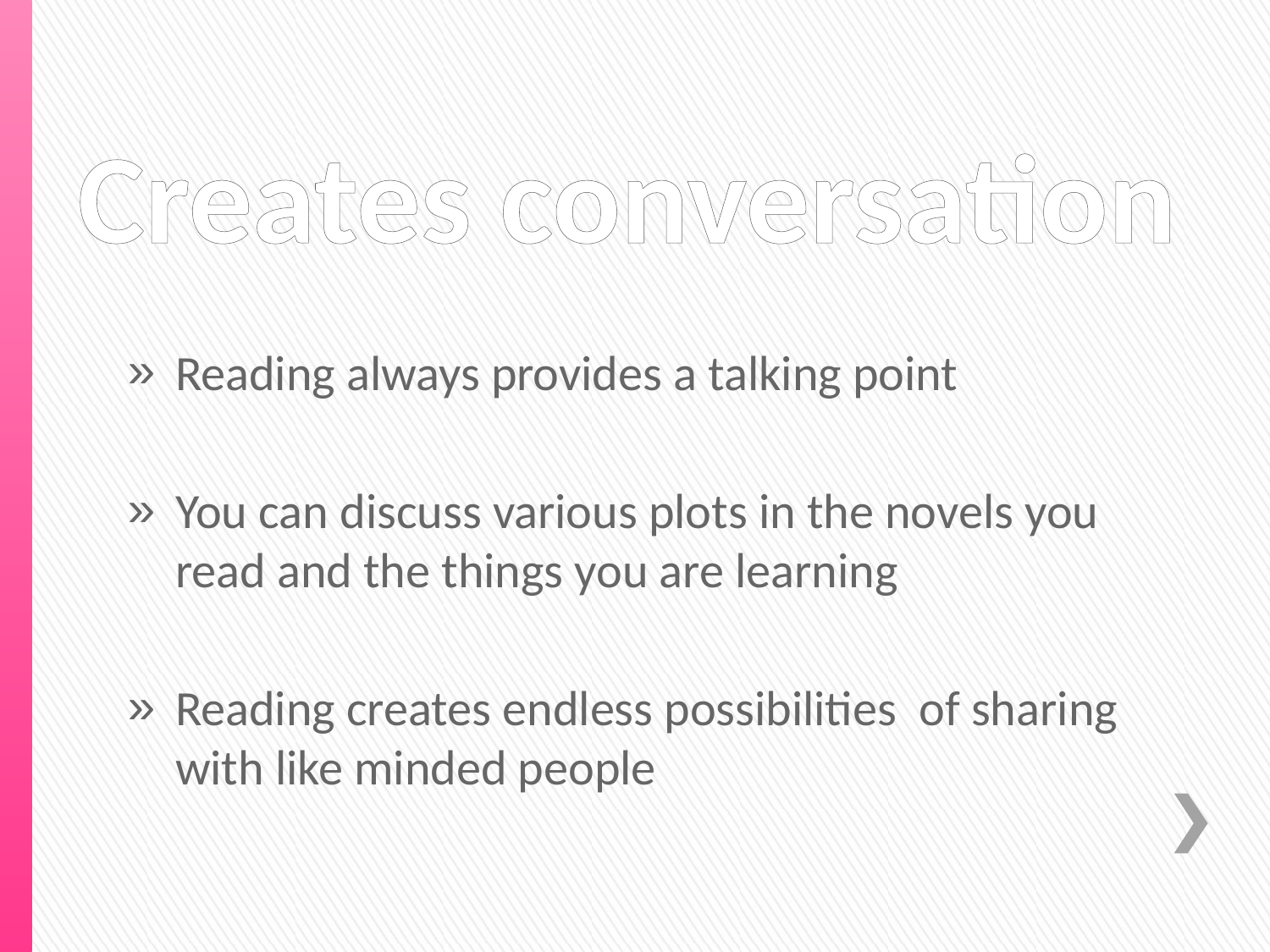

# Creates conversation
Reading always provides a talking point

You can discuss various plots in the novels you read and the things you are learning

Reading creates endless possibilities  of sharing with like minded people